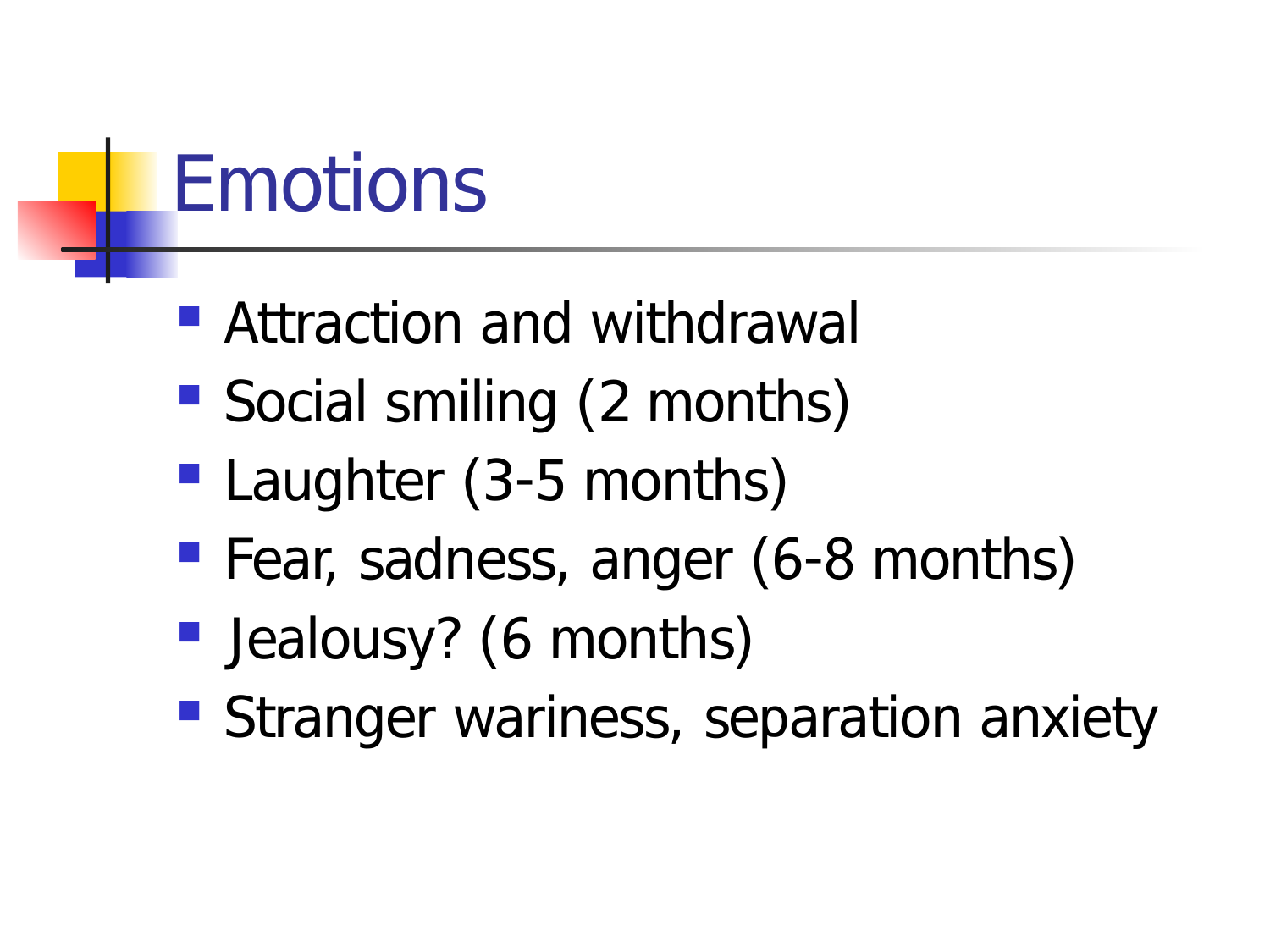

# Emotions
Attraction and withdrawal
Social smiling (2 months)
Laughter (3-5 months)
Fear, sadness, anger (6-8 months)
Jealousy? (6 months)
Stranger wariness, separation anxiety